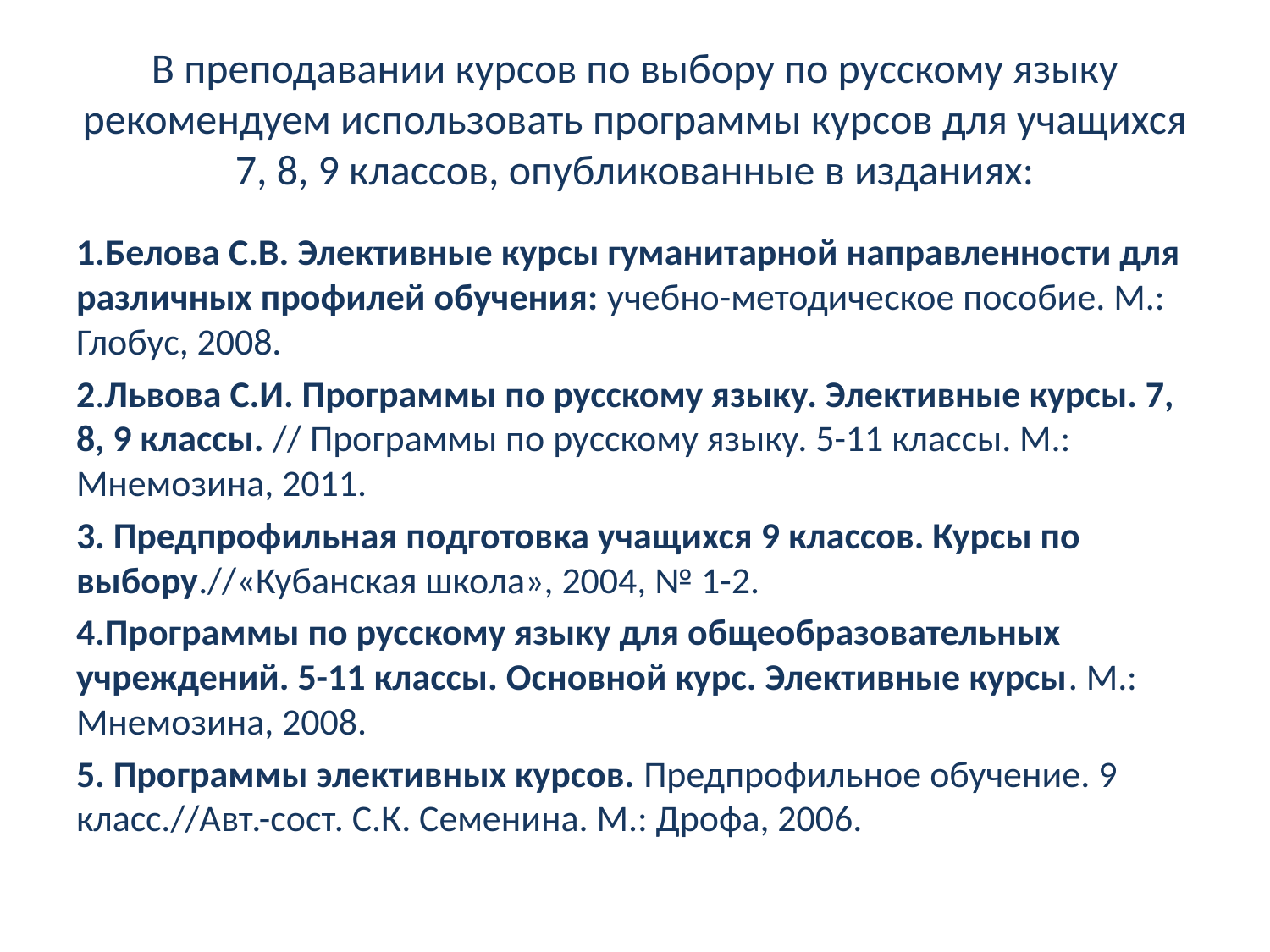

# В преподавании курсов по выбору по русскому языку рекомендуем использовать программы курсов для учащихся 7, 8, 9 классов, опубликованные в изданиях:
1.Белова С.В. Элективные курсы гуманитарной направленности для различных профилей обучения: учебно-методическое пособие. М.: Глобус, 2008.
2.Львова С.И. Программы по русскому языку. Элективные курсы. 7, 8, 9 классы. // Программы по русскому языку. 5-11 классы. М.: Мнемозина, 2011.
3. Предпрофильная подготовка учащихся 9 классов. Курсы по выбору.//«Кубанская школа», 2004, № 1-2.
4.Программы по русскому языку для общеобразовательных учреждений. 5-11 классы. Основной курс. Элективные курсы. М.: Мнемозина, 2008.
5. Программы элективных курсов. Предпрофильное обучение. 9 класс.//Авт.-сост. С.К. Семенина. М.: Дрофа, 2006.